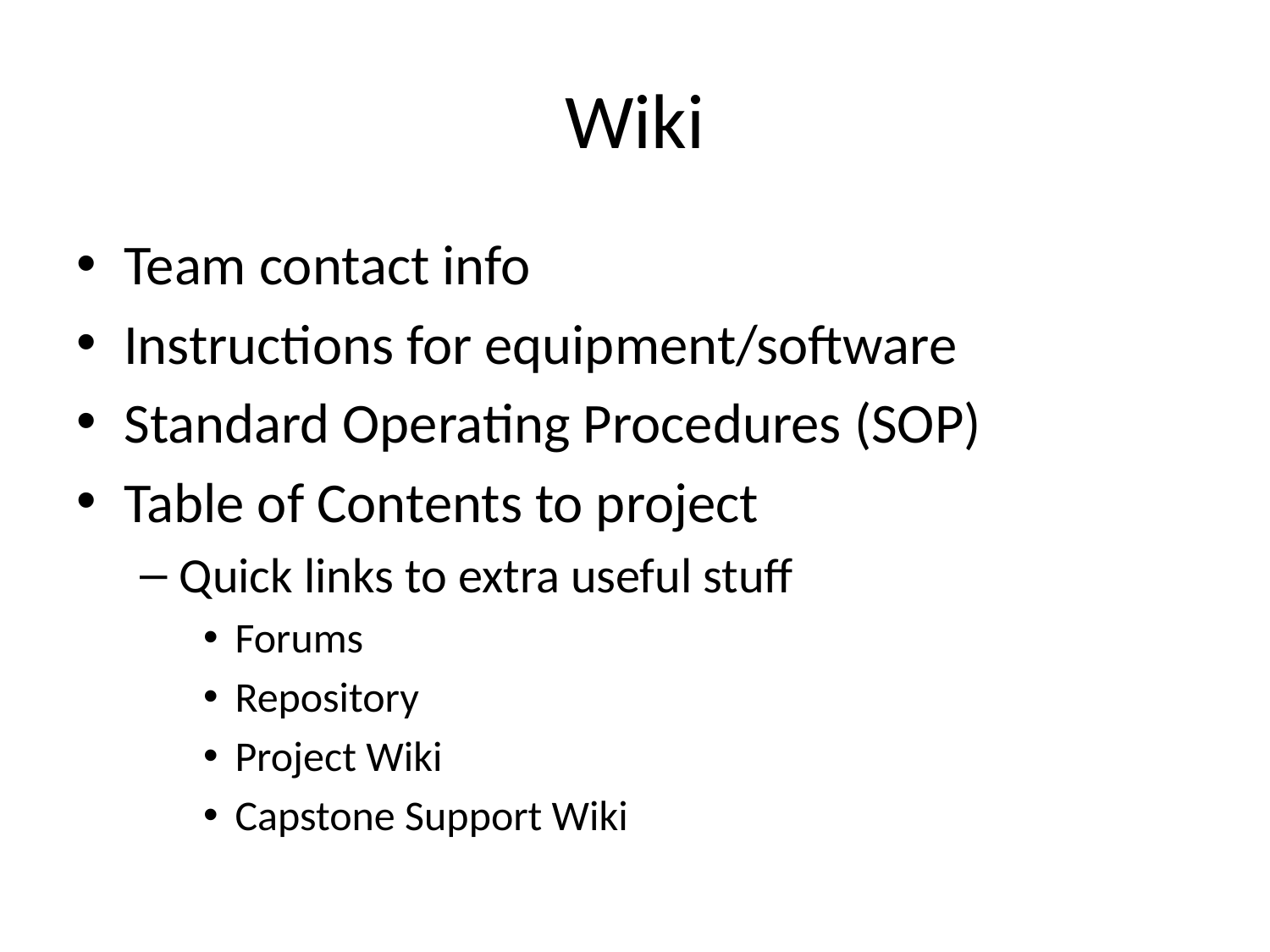

# Wiki
Team contact info
Instructions for equipment/software
Standard Operating Procedures (SOP)
Table of Contents to project
Quick links to extra useful stuff
Forums
Repository
Project Wiki
Capstone Support Wiki